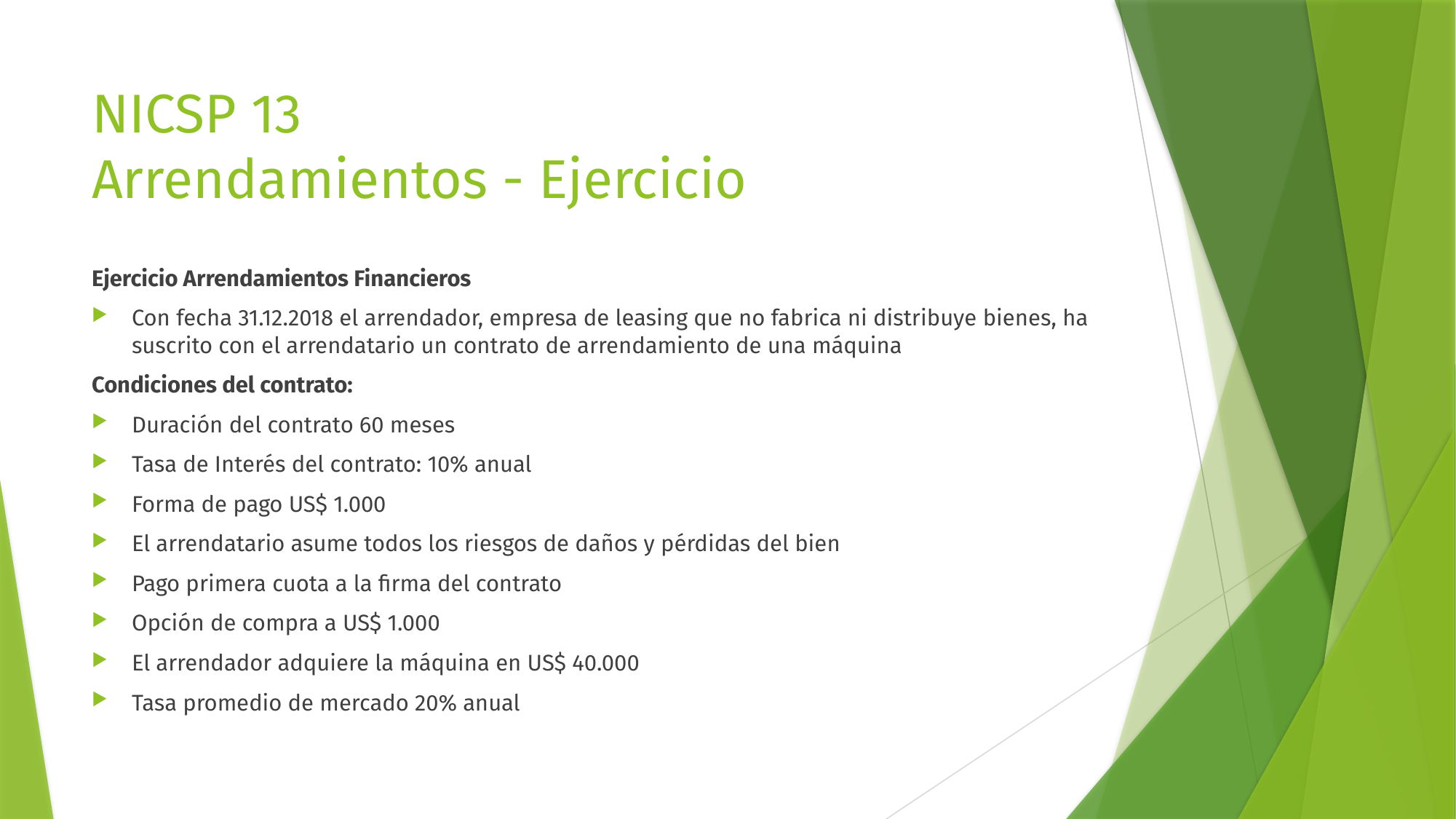

# NICSP 13 Arrendamientos - Ejercicio
Ejercicio Arrendamientos Financieros
Con fecha 31.12.2018 el arrendador, empresa de leasing que no fabrica ni distribuye bienes, ha suscrito con el arrendatario un contrato de arrendamiento de una máquina
Condiciones del contrato:
Duración del contrato 60 meses
Tasa de Interés del contrato: 10% anual
Forma de pago US$ 1.000
El arrendatario asume todos los riesgos de daños y pérdidas del bien
Pago primera cuota a la firma del contrato
Opción de compra a US$ 1.000
El arrendador adquiere la máquina en US$ 40.000
Tasa promedio de mercado 20% anual